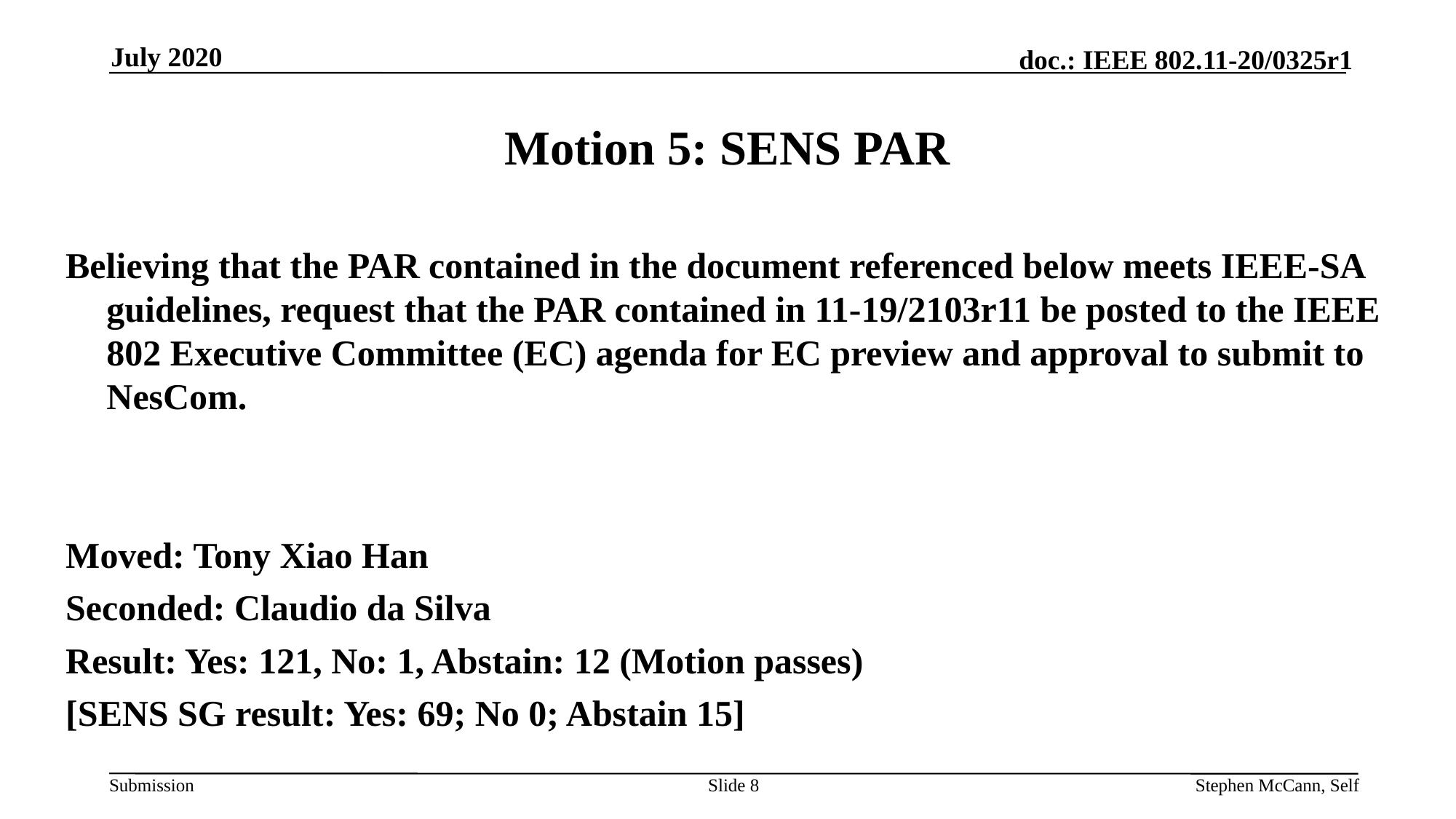

July 2020
# Motion 5: SENS PAR
Believing that the PAR contained in the document referenced below meets IEEE-SA guidelines, request that the PAR contained in 11-19/2103r11 be posted to the IEEE 802 Executive Committee (EC) agenda for EC preview and approval to submit to NesCom.

Moved: Tony Xiao Han
Seconded: Claudio da Silva
Result: Yes: 121, No: 1, Abstain: 12 (Motion passes)
[SENS SG result: Yes: 69; No 0; Abstain 15]

Slide 8
Stephen McCann, Self